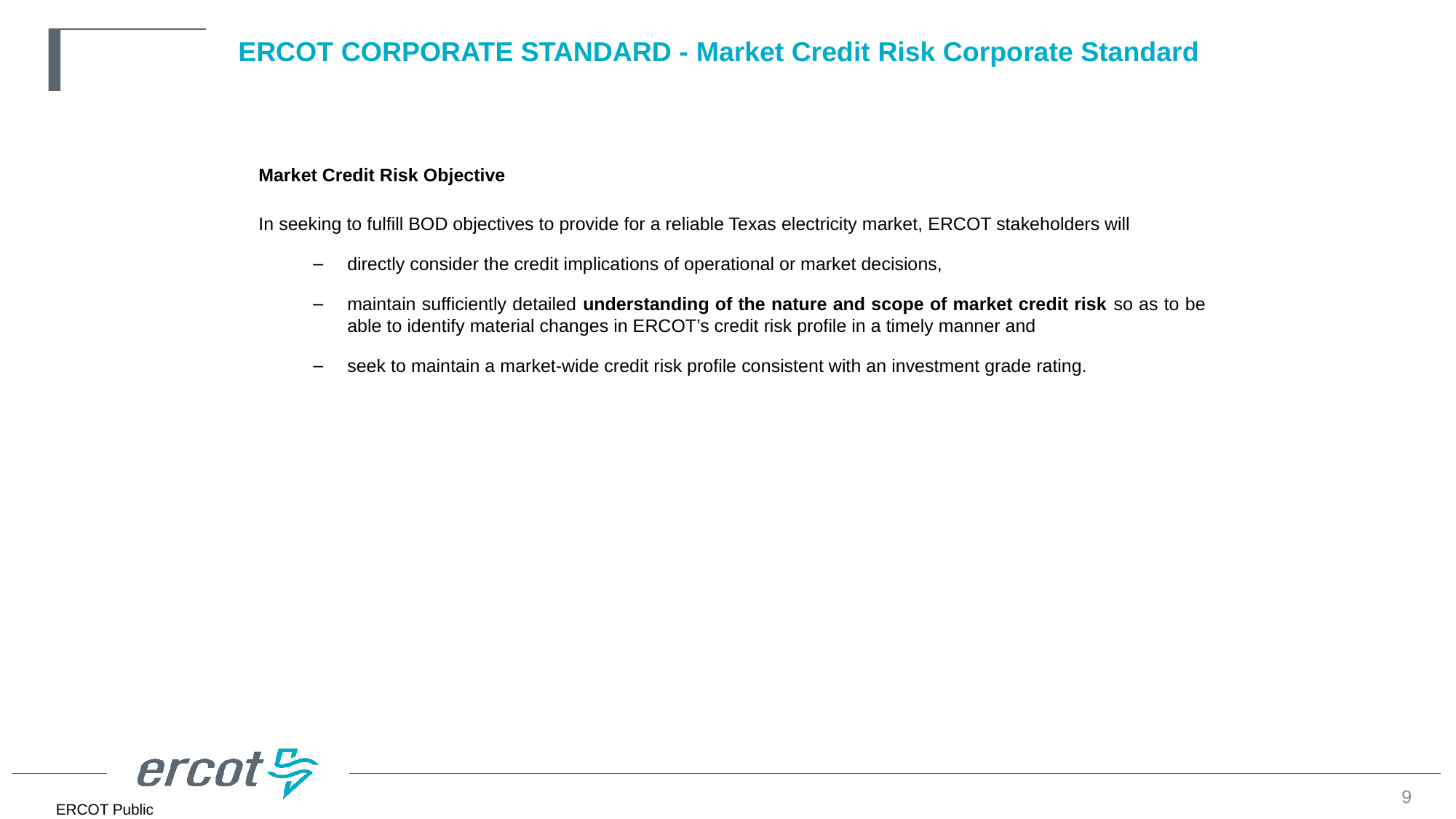

# ERCOT CORPORATE STANDARD - Market Credit Risk Corporate Standard
Market Credit Risk Objective
In seeking to fulfill BOD objectives to provide for a reliable Texas electricity market, ERCOT stakeholders will
directly consider the credit implications of operational or market decisions,
maintain sufficiently detailed understanding of the nature and scope of market credit risk so as to be able to identify material changes in ERCOT’s credit risk profile in a timely manner and
seek to maintain a market-wide credit risk profile consistent with an investment grade rating.

9